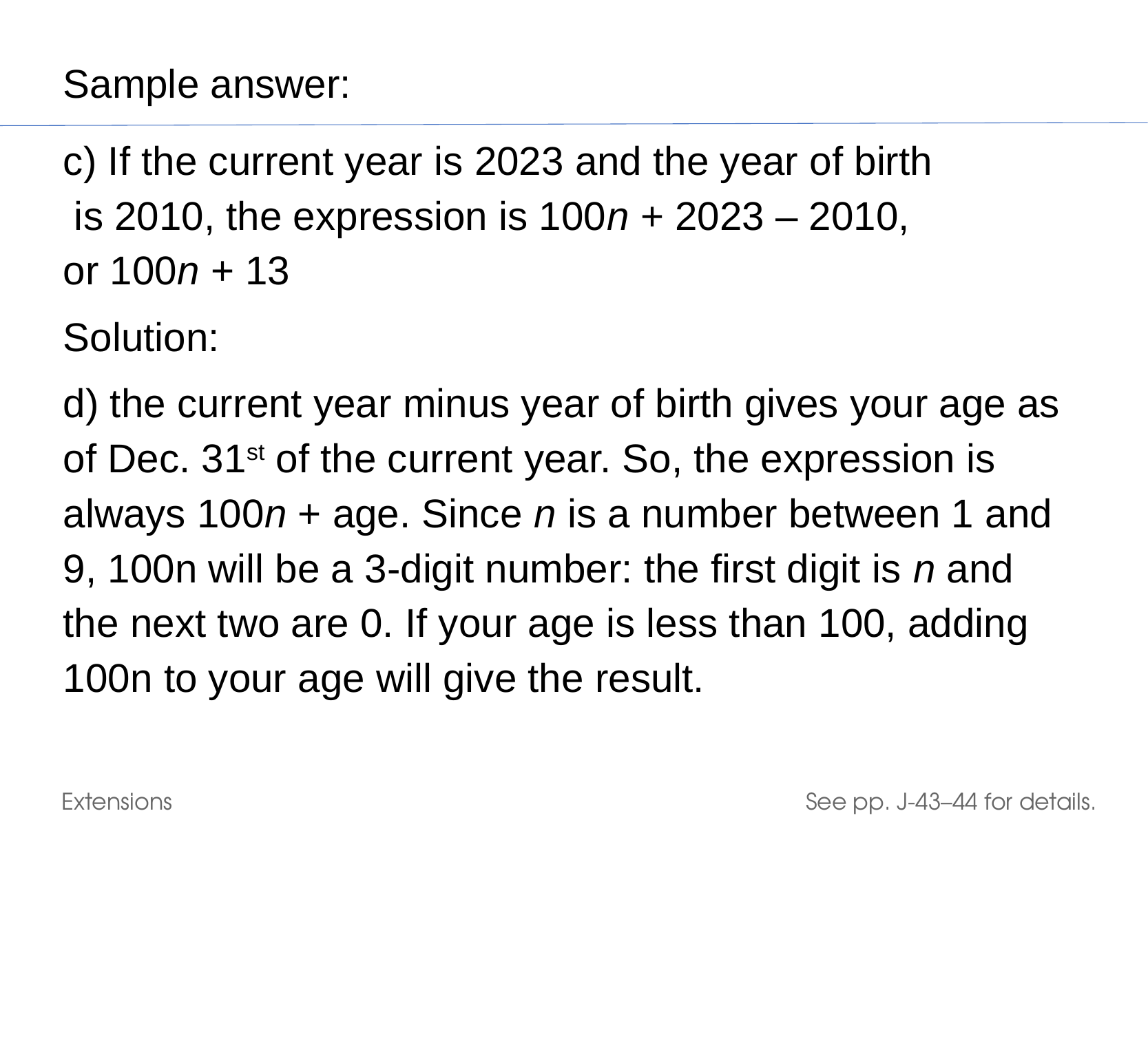

Sample answer:
c) If the current year is 2023 and the year of birth
​ is 2010, the expression is 100n + 2023 – 2010,
​or 100n + 13
Solution:
d) the current year minus year of birth gives your age as of Dec. 31st of the current year. So, the expression is always 100n + age. Since n is a number between 1 and 9, 100n will be a 3-digit number: the first digit is n and the next two are 0. If your age is less than 100, adding 100n to your age will give the result.
Extensions
See pp. J-43–44 for details.